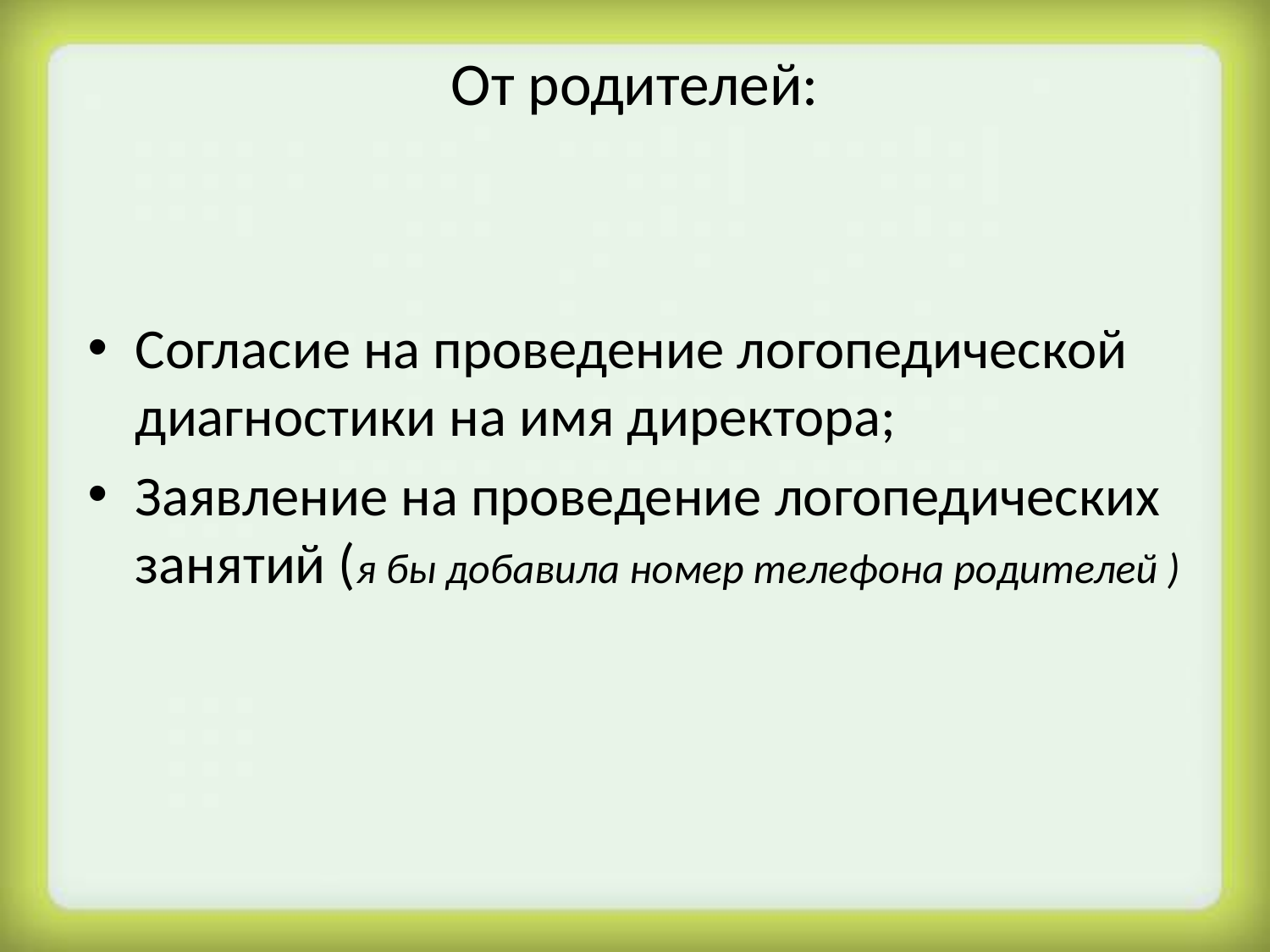

# От родителей:
Согласие на проведение логопедической диагностики на имя директора;
Заявление на проведение логопедических занятий (я бы добавила номер телефона родителей )